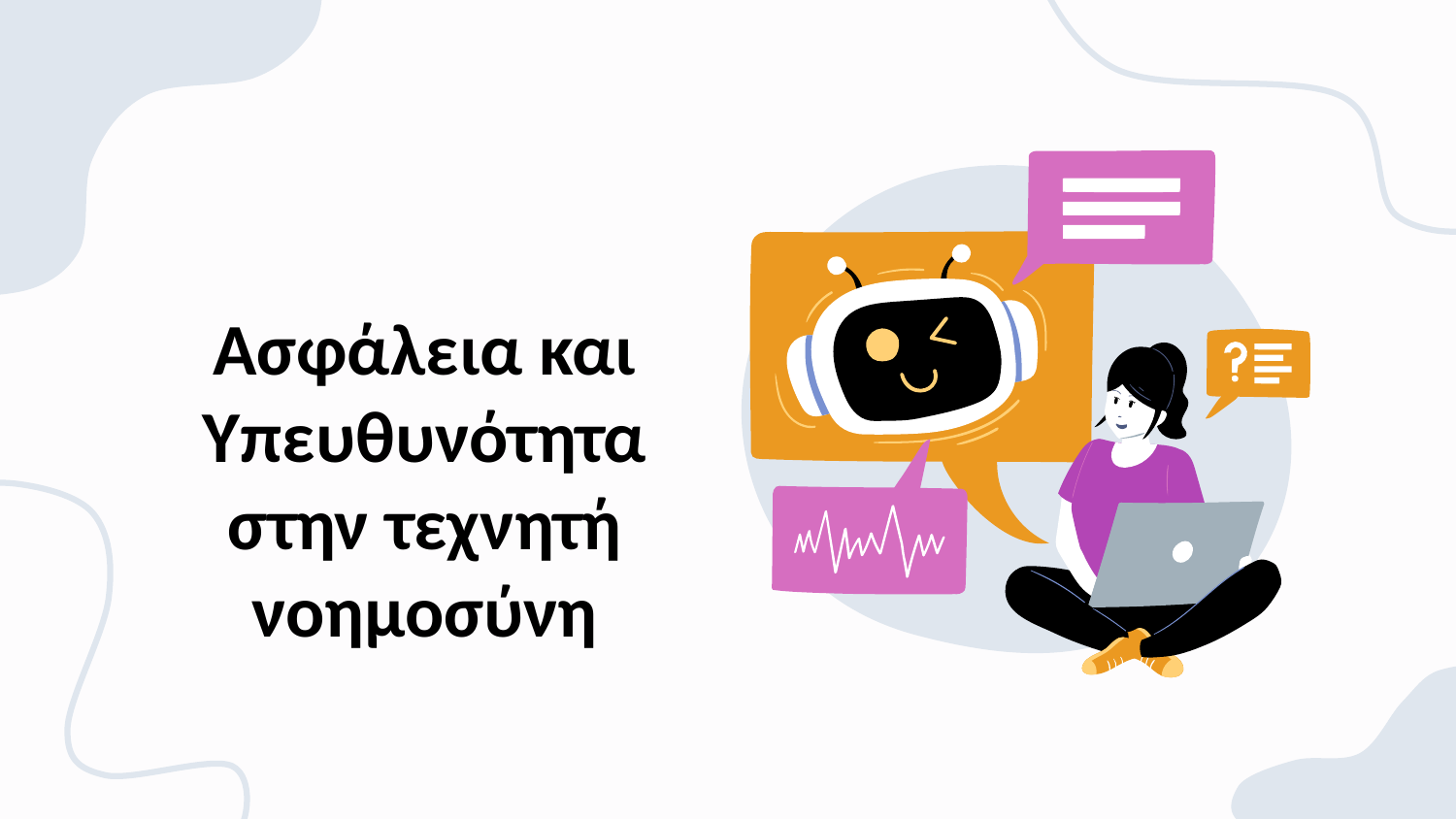

# Ασφάλεια και Υπευθυνότητα στην τεχνητή νοημοσύνη